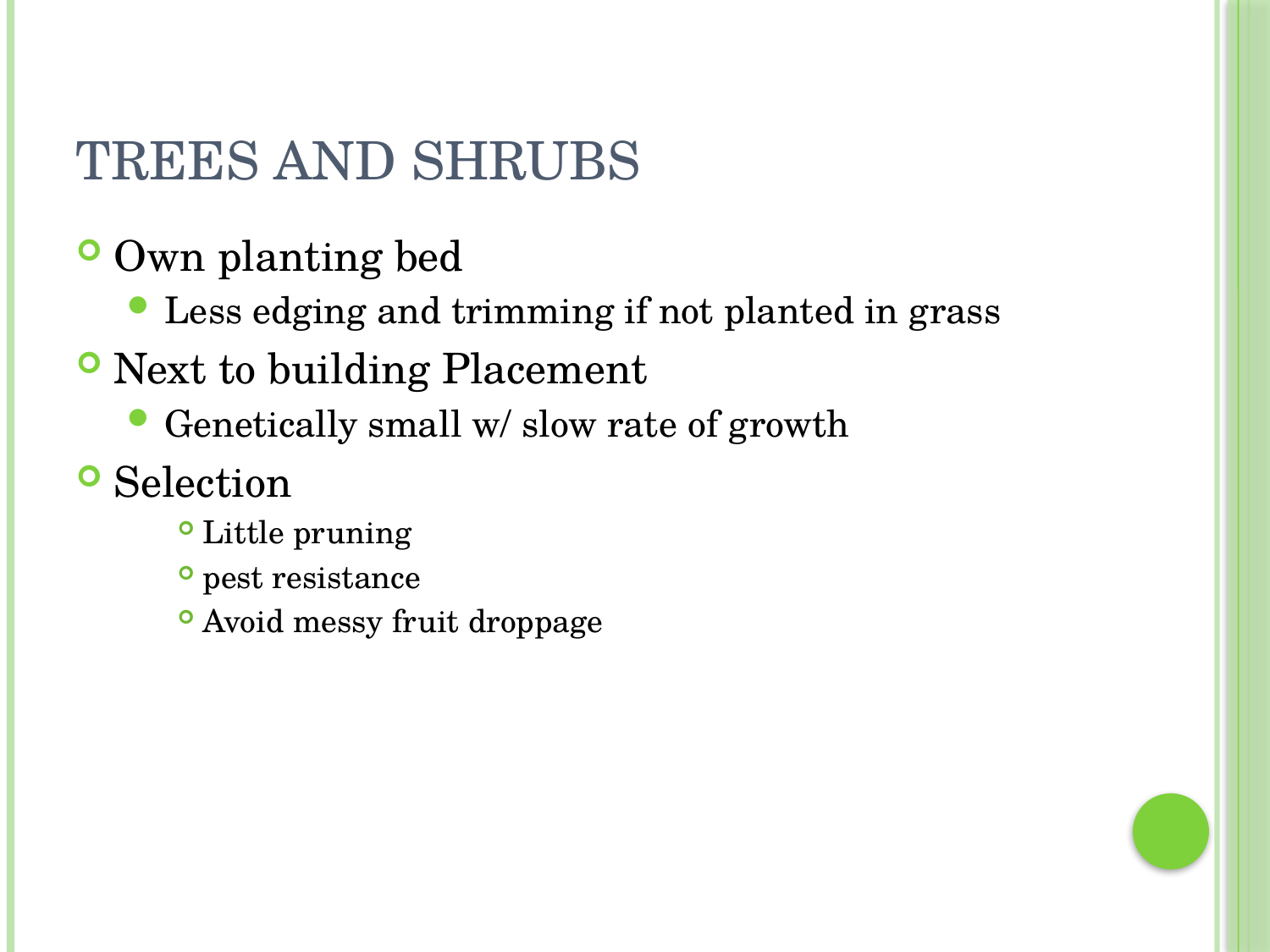

# Trees and Shrubs
Own planting bed
Less edging and trimming if not planted in grass
Next to building Placement
Genetically small w/ slow rate of growth
Selection
Little pruning
pest resistance
Avoid messy fruit droppage